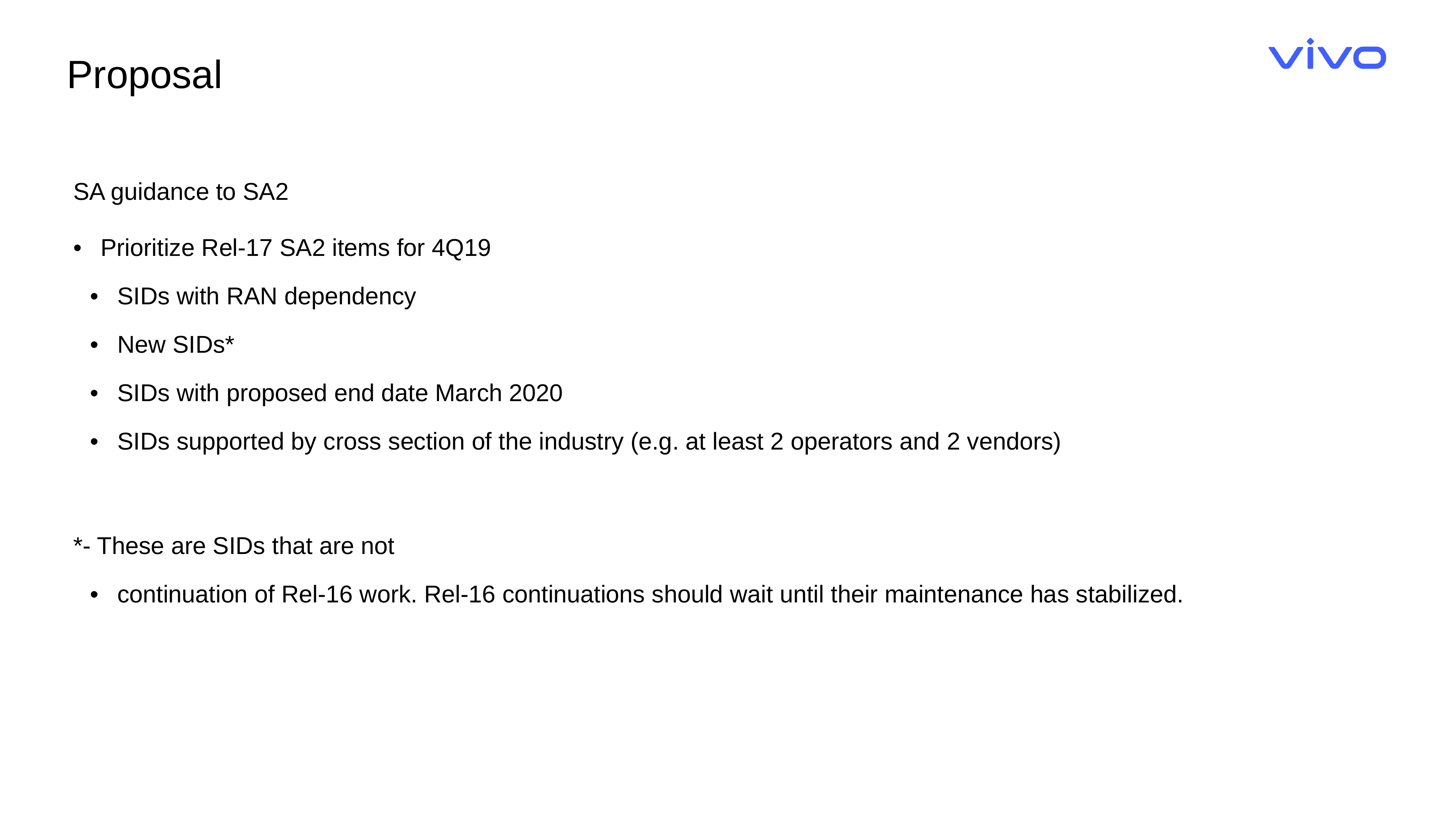

Proposal
SA guidance to SA2
Prioritize Rel-17 SA2 items for 4Q19
SIDs with RAN dependency
New SIDs*
SIDs with proposed end date March 2020
SIDs supported by cross section of the industry (e.g. at least 2 operators and 2 vendors)

*- These are SIDs that are not
continuation of Rel-16 work. Rel-16 continuations should wait until their maintenance has stabilized.